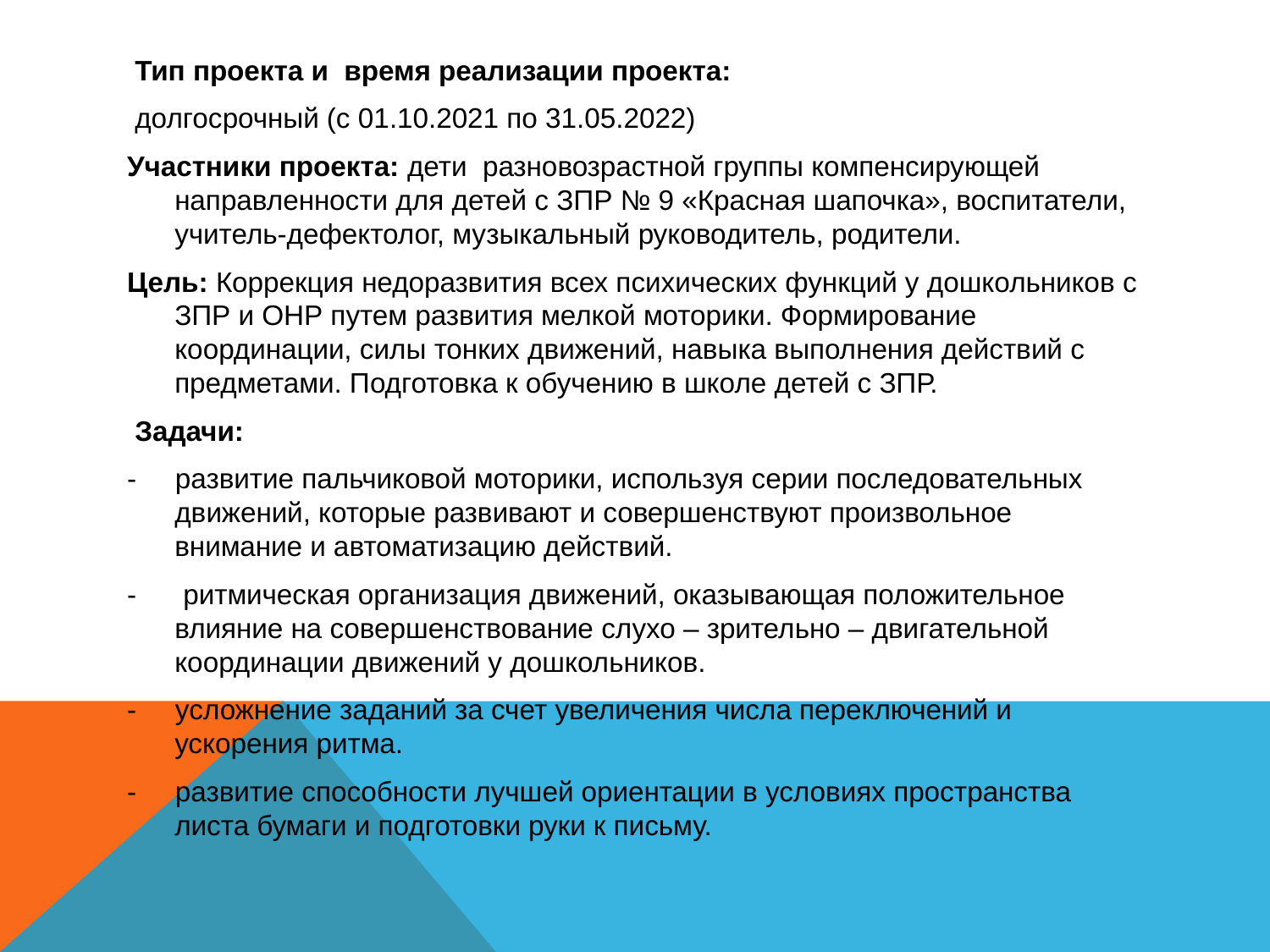

Тип проекта и  время реализации проекта:
 долгосрочный (с 01.10.2021 по 31.05.2022)
Участники проекта: дети  разновозрастной группы компенсирующей направленности для детей с ЗПР № 9 «Красная шапочка», воспитатели, учитель-дефектолог, музыкальный руководитель, родители.
Цель: Коррекция недоразвития всех психических функций у дошкольников с ЗПР и ОНР путем развития мелкой моторики. Формирование координации, силы тонких движений, навыка выполнения действий с предметами. Подготовка к обучению в школе детей с ЗПР.
 Задачи:
-     развитие пальчиковой моторики, используя серии последовательных движений, которые развивают и совершенствуют произвольное внимание и автоматизацию действий.
-      ритмическая организация движений, оказывающая положительное влияние на совершенствование слухо – зрительно – двигательной координации движений у дошкольников.
-     усложнение заданий за счет увеличения числа переключений и ускорения ритма.
-     развитие способности лучшей ориентации в условиях пространства листа бумаги и подготовки руки к письму.